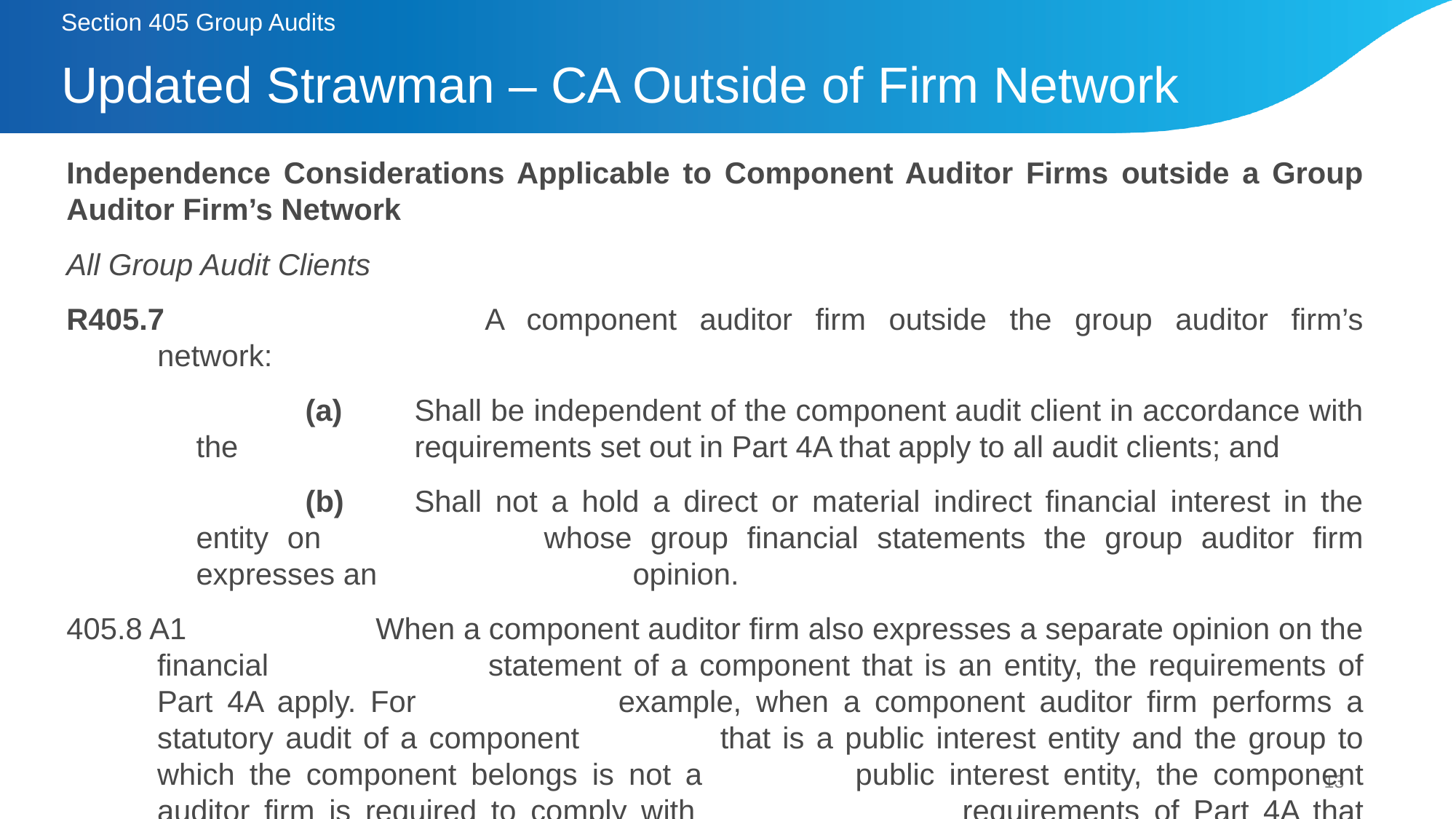

Section 405 Group Audits
# Updated Strawman – CA Outside of Firm Network
Independence Considerations Applicable to Component Auditor Firms outside a Group Auditor Firm’s Network
All Group Audit Clients
R405.7			A component auditor firm outside the group auditor firm’s network:
		(a)	Shall be independent of the component audit client in accordance with the 		requirements set out in Part 4A that apply to all audit clients; and
		(b)	Shall not a hold a direct or material indirect financial interest in the entity on 		whose group financial statements the group auditor firm expresses an 			opinion.
405.8 A1		When a component auditor firm also expresses a separate opinion on the financial 		statement of a component that is an entity, the requirements of Part 4A apply. For 		example, when a component auditor firm performs a statutory audit of a component 		that is a public interest entity and the group to which the component belongs is not a 		public interest entity, the component auditor firm is required to comply with 			requirements of Part 4A that apply to public interest 	entities.
13